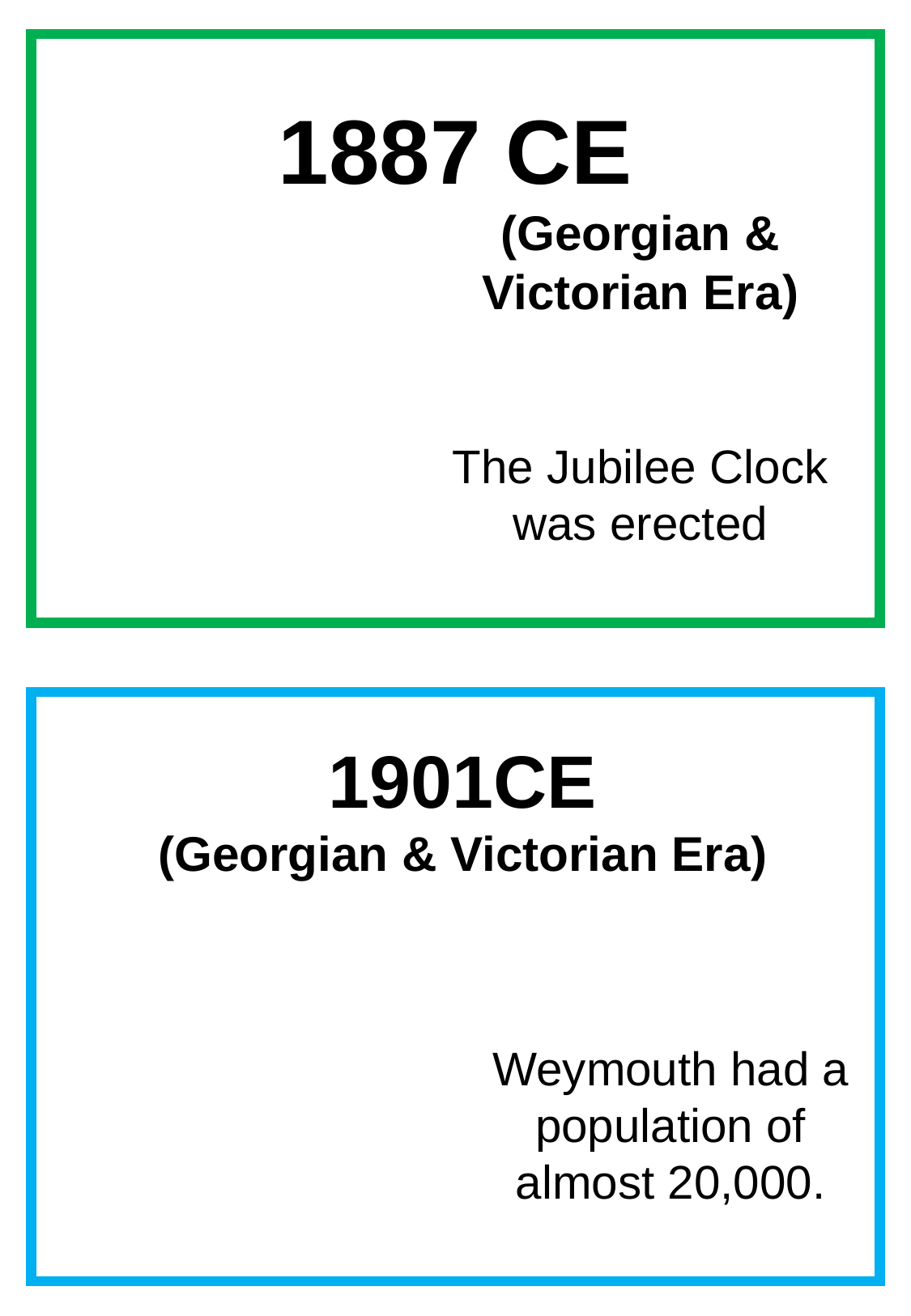

1887 CE
(Georgian & Victorian Era)

The Jubilee Clock was erected

1901CE
(Georgian & Victorian Era)

Weymouth had a population of almost 20,000.